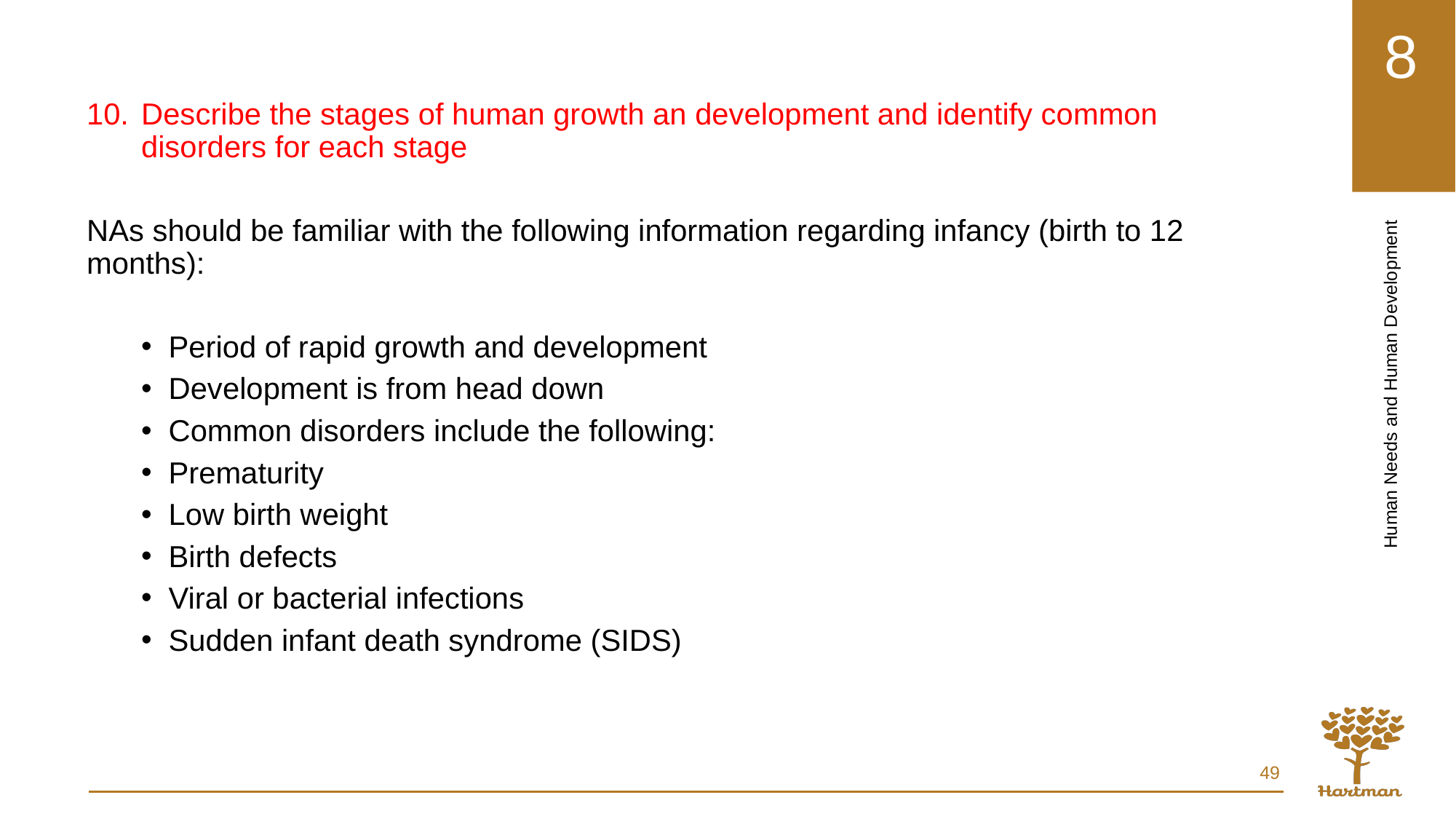

Describe the stages of human growth an development and identify common disorders for each stage

NAs should be familiar with the following information regarding infancy (birth to 12 months):

Period of rapid growth and development
Development is from head down
Common disorders include the following:
Prematurity
Low birth weight
Birth defects
Viral or bacterial infections
Sudden infant death syndrome (SIDS)

49